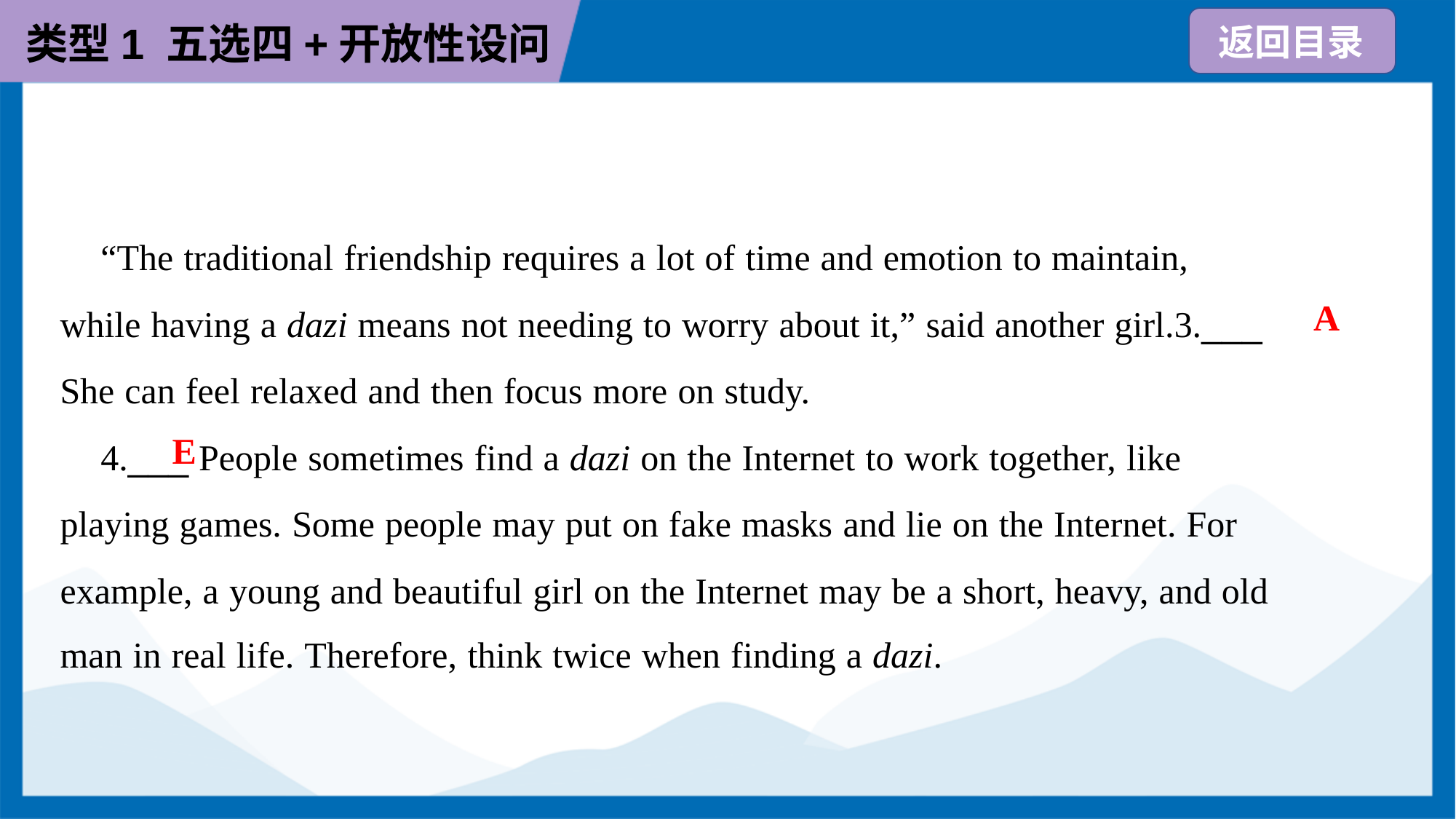

“The traditional friendship requires a lot of time and emotion to maintain,
while having a dazi means not needing to worry about it,” said another girl.3.___
She can feel relaxed and then focus more on study.
    4.___ People sometimes find a dazi on the Internet to work together, like
playing games. Some people may put on fake masks and lie on the Internet. For
example, a young and beautiful girl on the Internet may be a short, heavy, and old
man in real life. Therefore, think twice when finding a dazi.
A
E